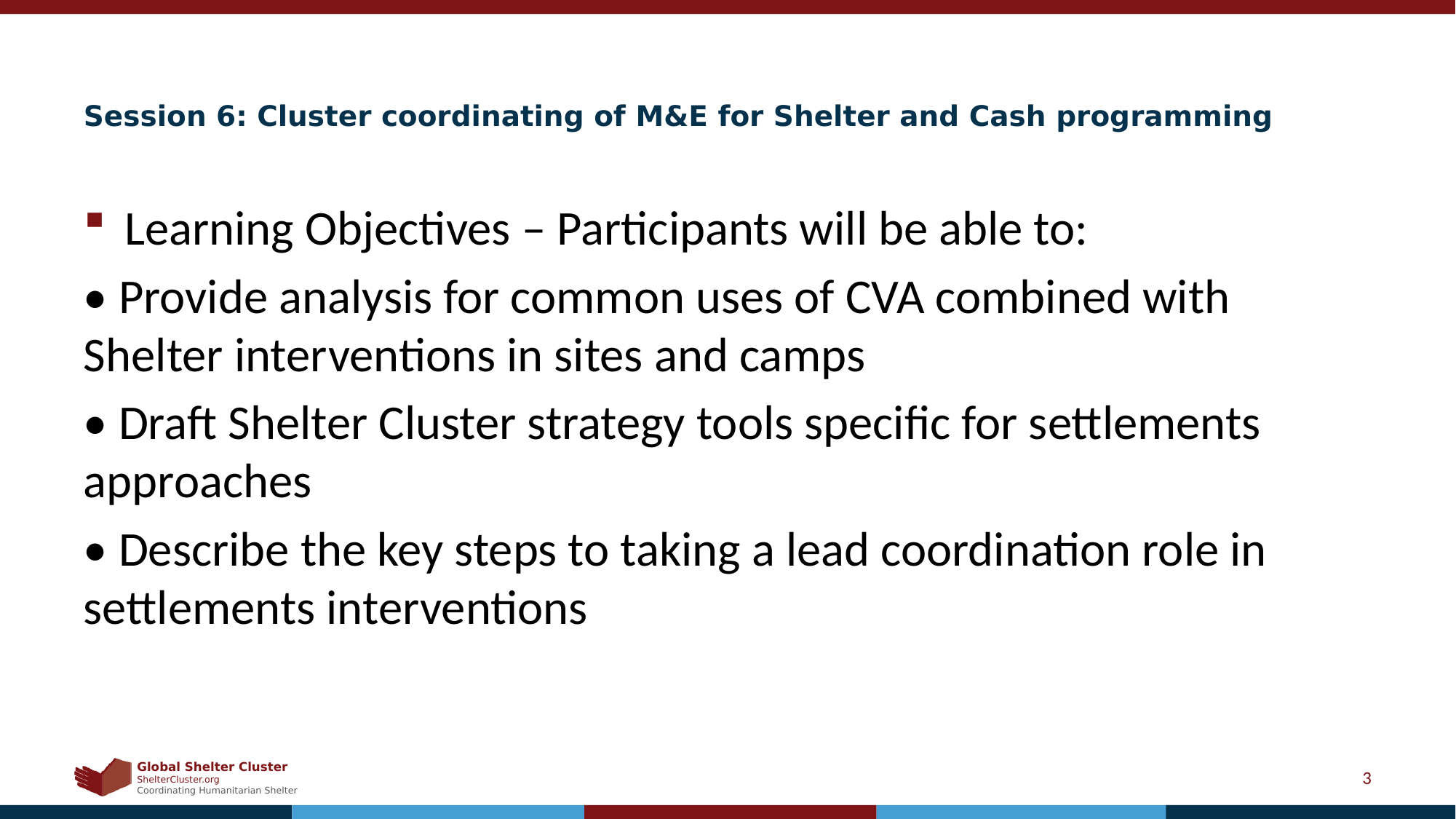

# Session 6: Cluster coordinating of M&E for Shelter and Cash programming
Learning Objectives – Participants will be able to:
• Provide analysis for common uses of CVA combined with Shelter interventions in sites and camps
• Draft Shelter Cluster strategy tools specific for settlements approaches
• Describe the key steps to taking a lead coordination role in settlements interventions
3